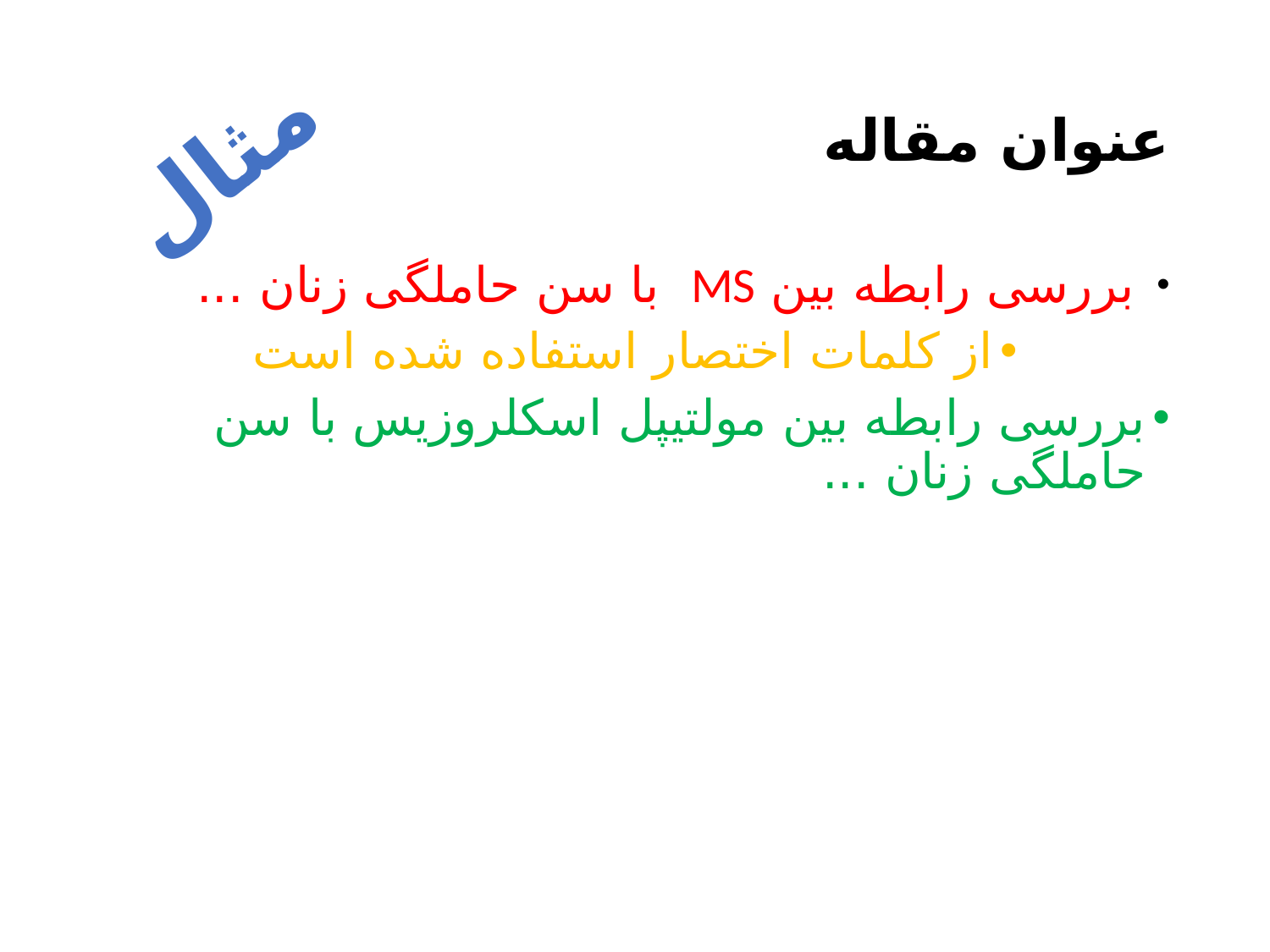

# عنوان مقاله
مثال
 بررسی رابطه بین MS  با سن حاملگی زنان ...
از کلمات اختصار استفاده شده است
بررسی رابطه بین مولتیپل اسکلروزیس با سن حاملگی زنان ...
15 November 2021
salman.khazaei61@gmail.com
32